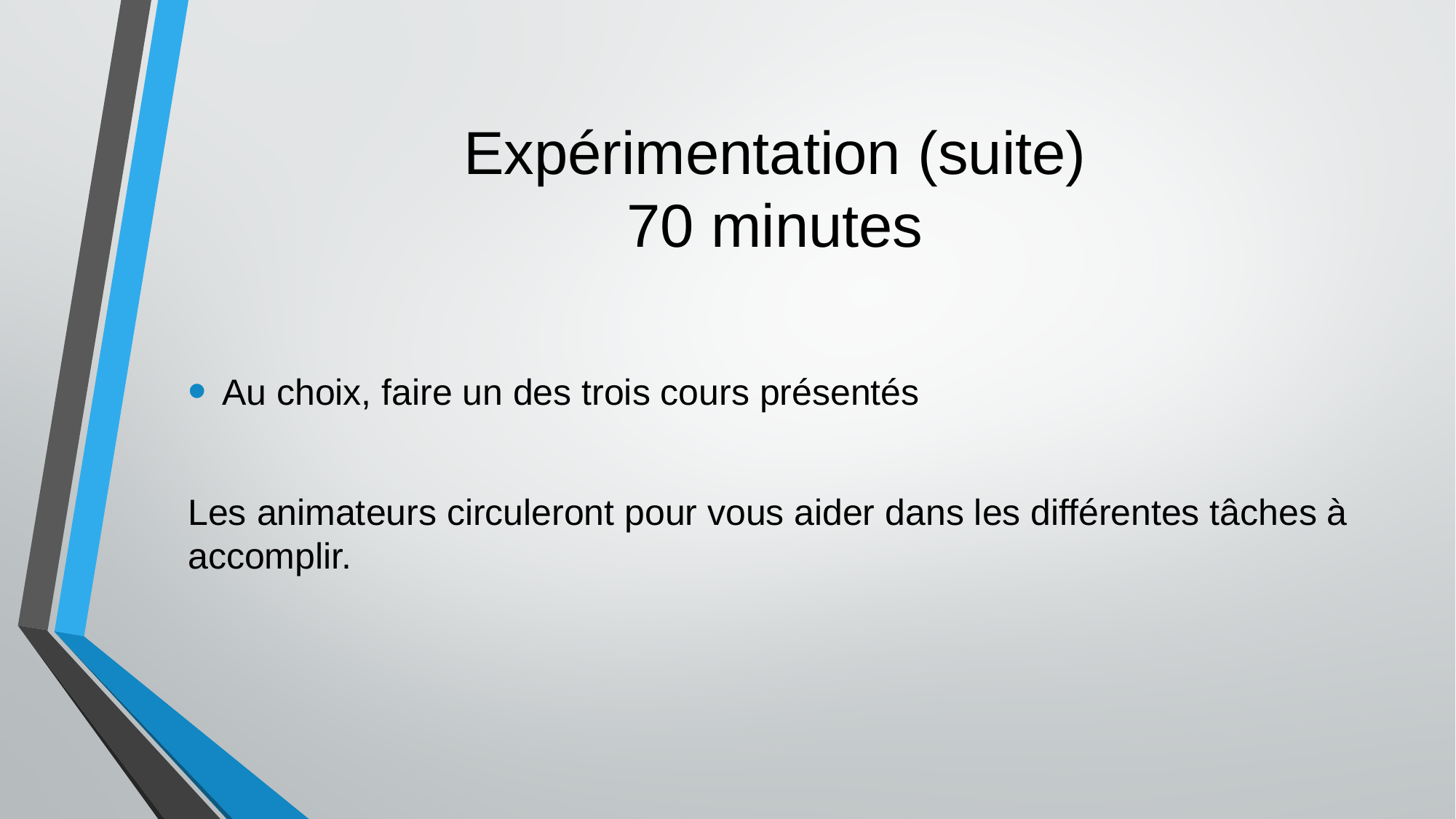

# Expérimentation (suite) 70 minutes
Au choix, faire un des trois cours présentés

Les animateurs circuleront pour vous aider dans les différentes tâches à accomplir.